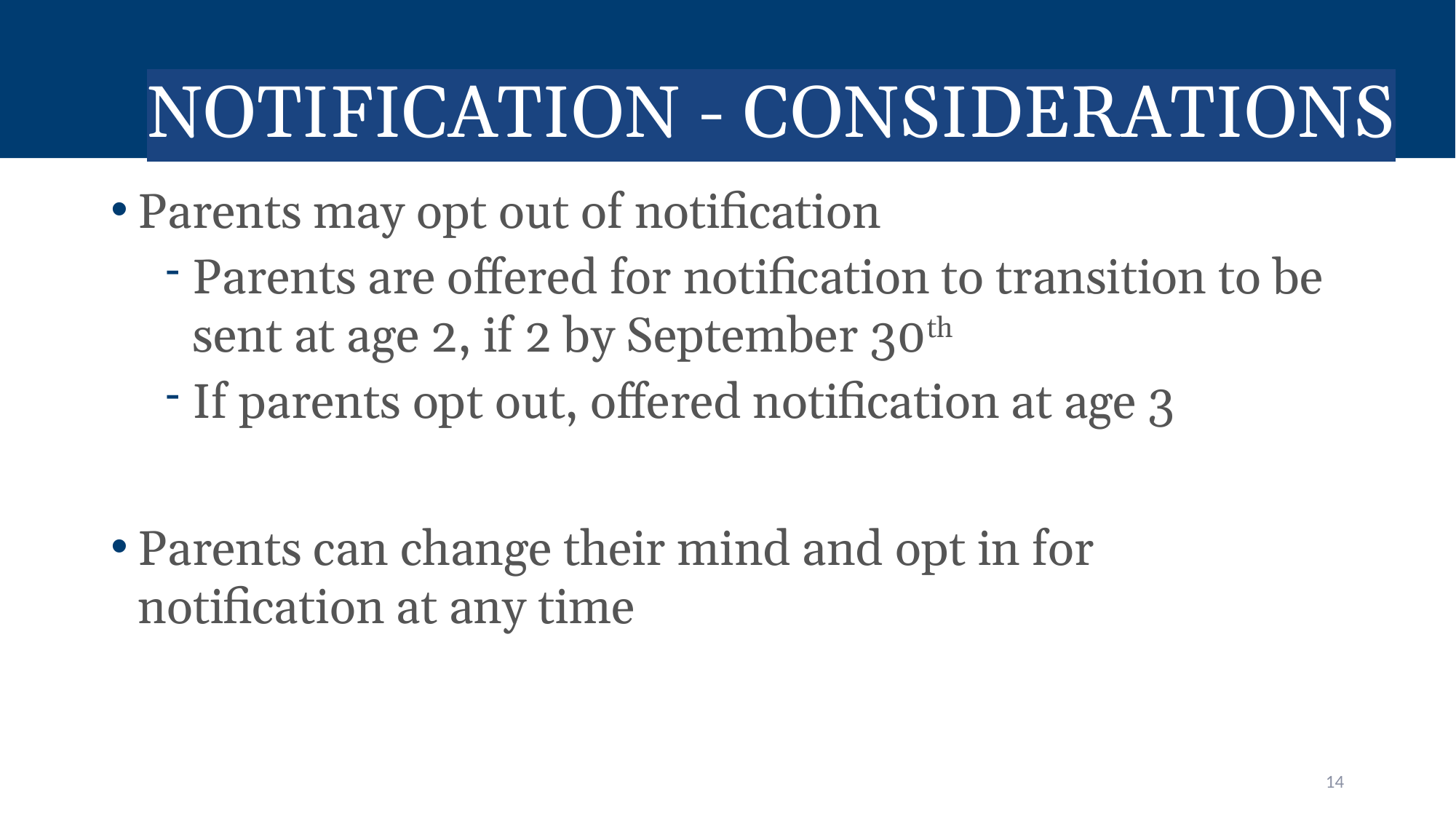

# Notification - Considerations
Parents may opt out of notification
Parents are offered for notification to transition to be sent at age 2, if 2 by September 30th
If parents opt out, offered notification at age 3

Parents can change their mind and opt in for notification at any time
14